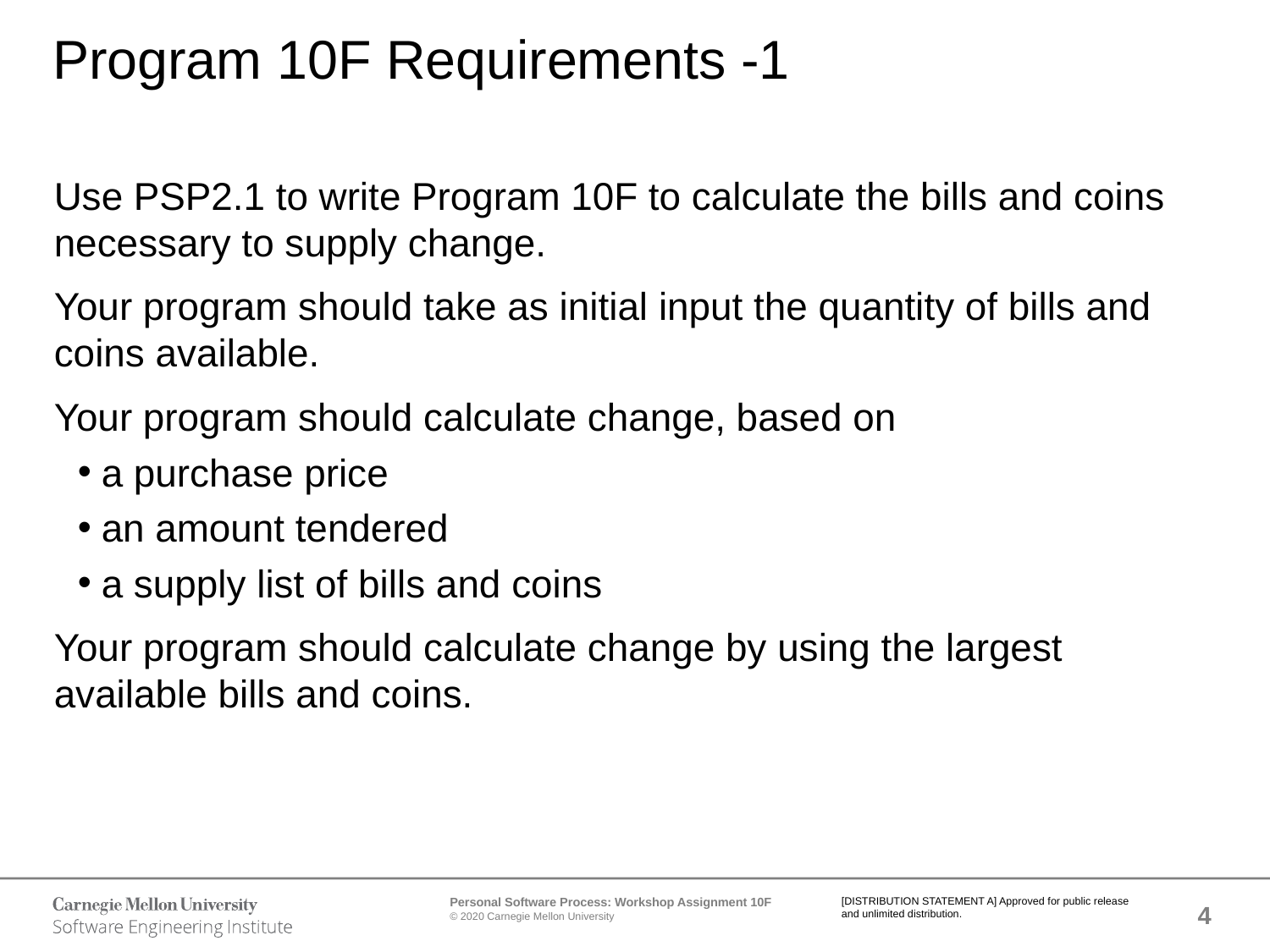

# Program 10F Requirements -1
Use PSP2.1 to write Program 10F to calculate the bills and coins necessary to supply change.
Your program should take as initial input the quantity of bills and coins available.
Your program should calculate change, based on
a purchase price
an amount tendered
a supply list of bills and coins
Your program should calculate change by using the largest available bills and coins.